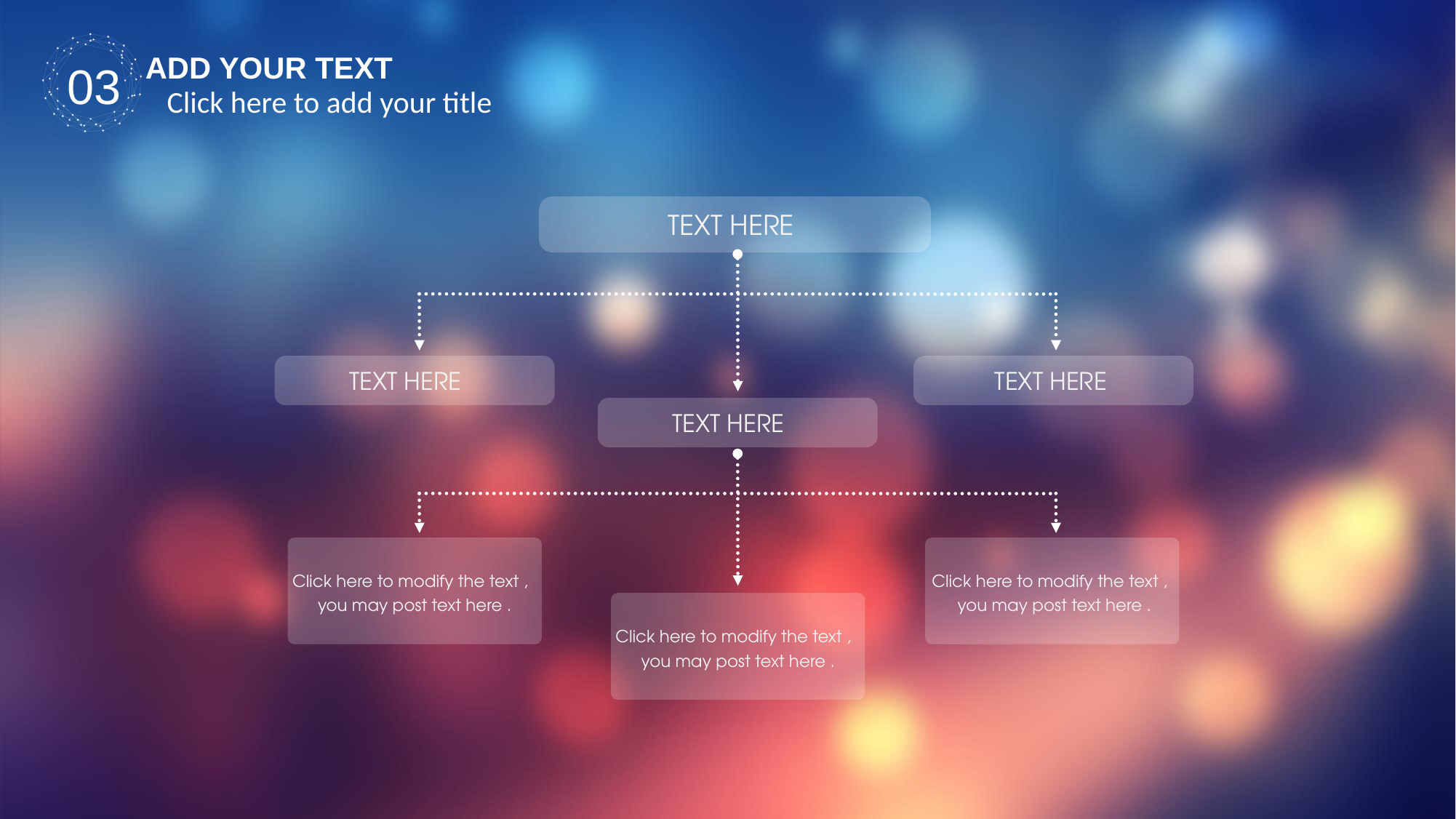

ADD YOUR TEXT
03
Click here to add your title
               TEXT HERE

         TEXT HERE
          TEXT HERE
         TEXT HERE

Click here to modify the text ,
you may post text here .
Click here to modify the text ,
 you may post text here .
Click here to modify the text ,
you may post text here .